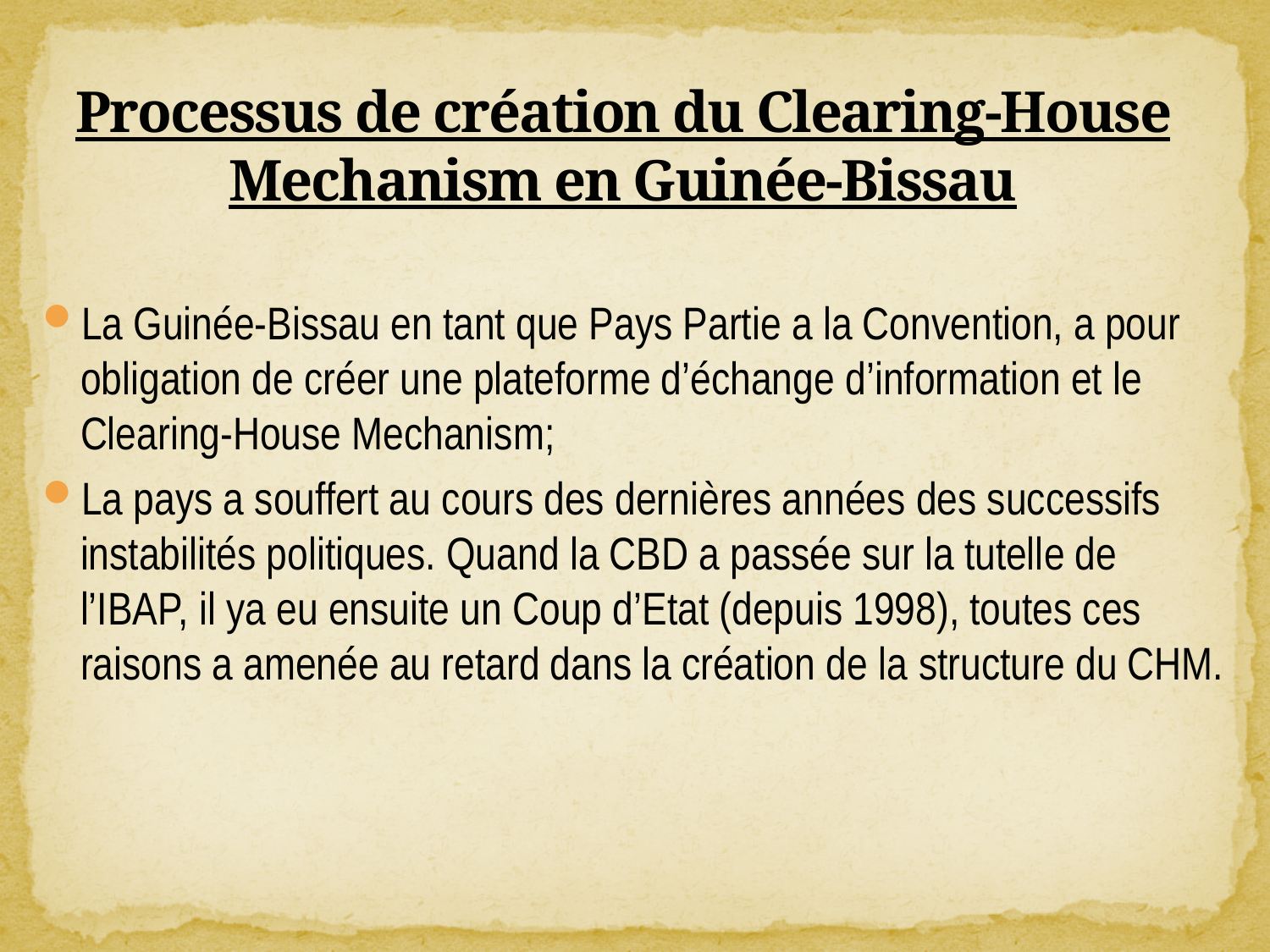

# Processus de création du Clearing-House Mechanism en Guinée-Bissau
La Guinée-Bissau en tant que Pays Partie a la Convention, a pour obligation de créer une plateforme d’échange d’information et le Clearing-House Mechanism;
La pays a souffert au cours des dernières années des successifs instabilités politiques. Quand la CBD a passée sur la tutelle de l’IBAP, il ya eu ensuite un Coup d’Etat (depuis 1998), toutes ces raisons a amenée au retard dans la création de la structure du CHM.